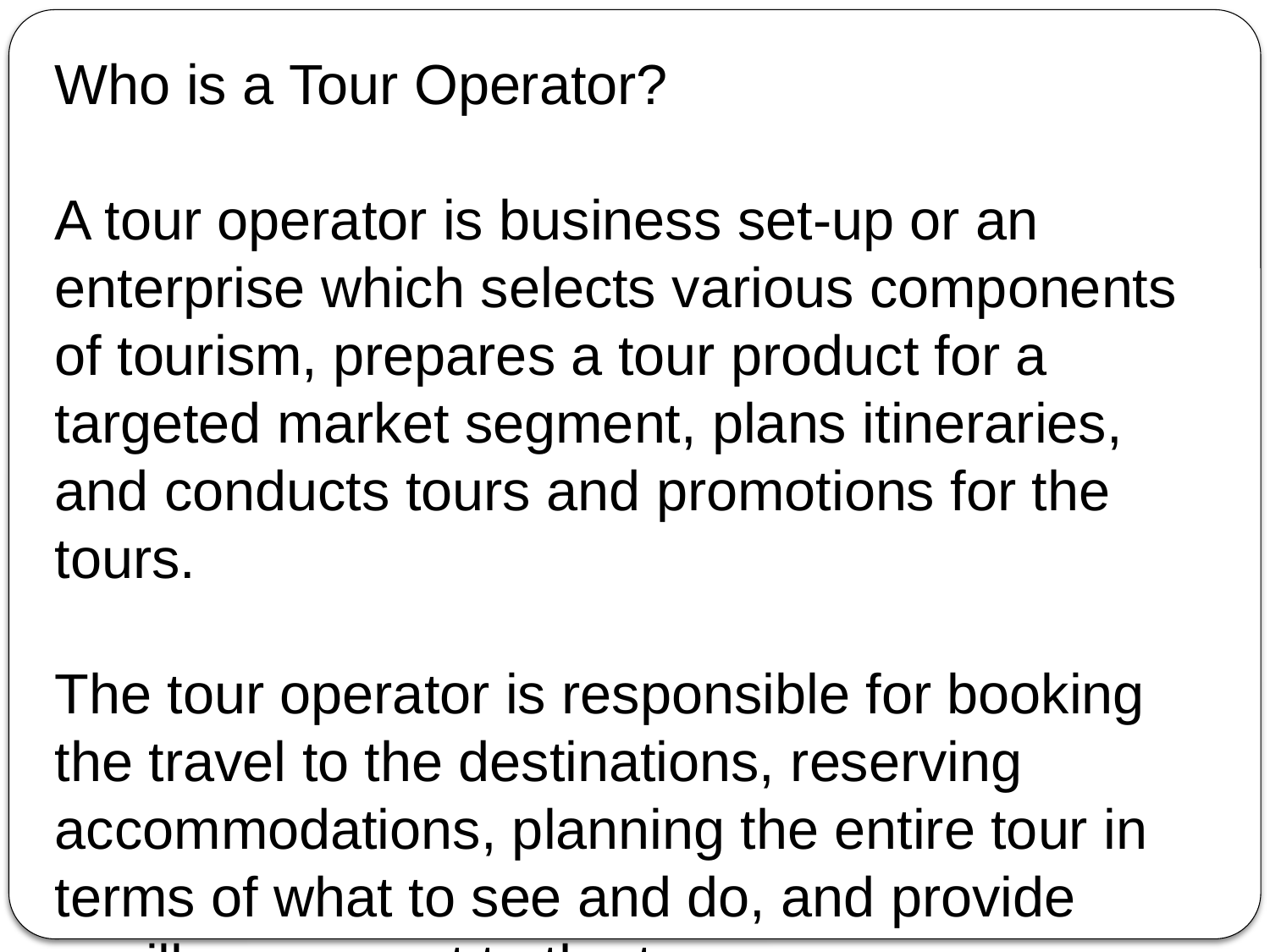

Who is a Tour Operator?

A tour operator is business set-up or an enterprise which selects various components of tourism, prepares a tour product for a targeted market segment, plans itineraries, and conducts tours and promotions for the tours.

The tour operator is responsible for booking the travel to the destinations, reserving accommodations, planning the entire tour in terms of what to see and do, and provide ancillary support to the tour.